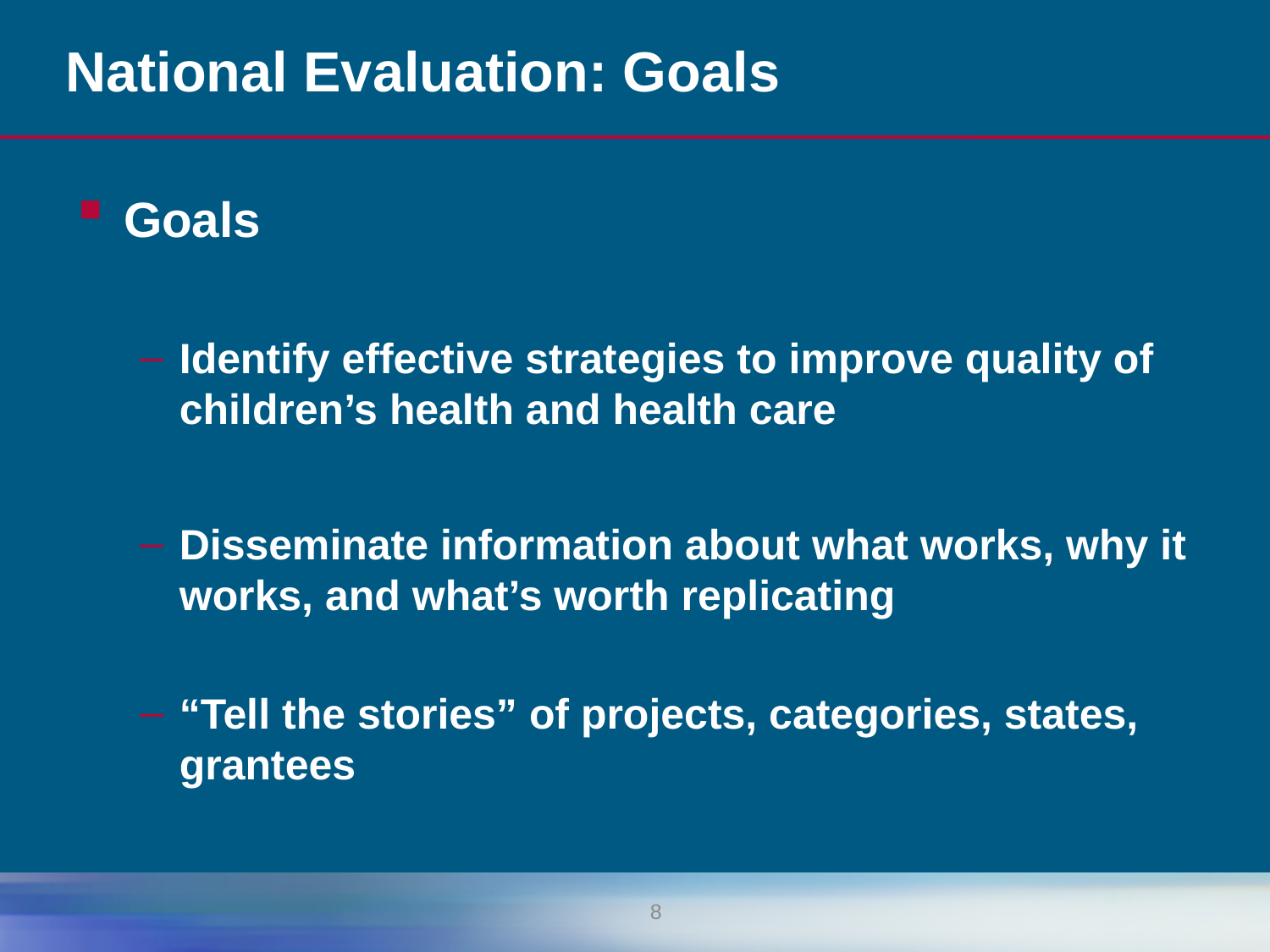

# National Evaluation: Goals
Goals

Identify effective strategies to improve quality of children’s health and health care

Disseminate information about what works, why it works, and what’s worth replicating

“Tell the stories” of projects, categories, states, grantees
8